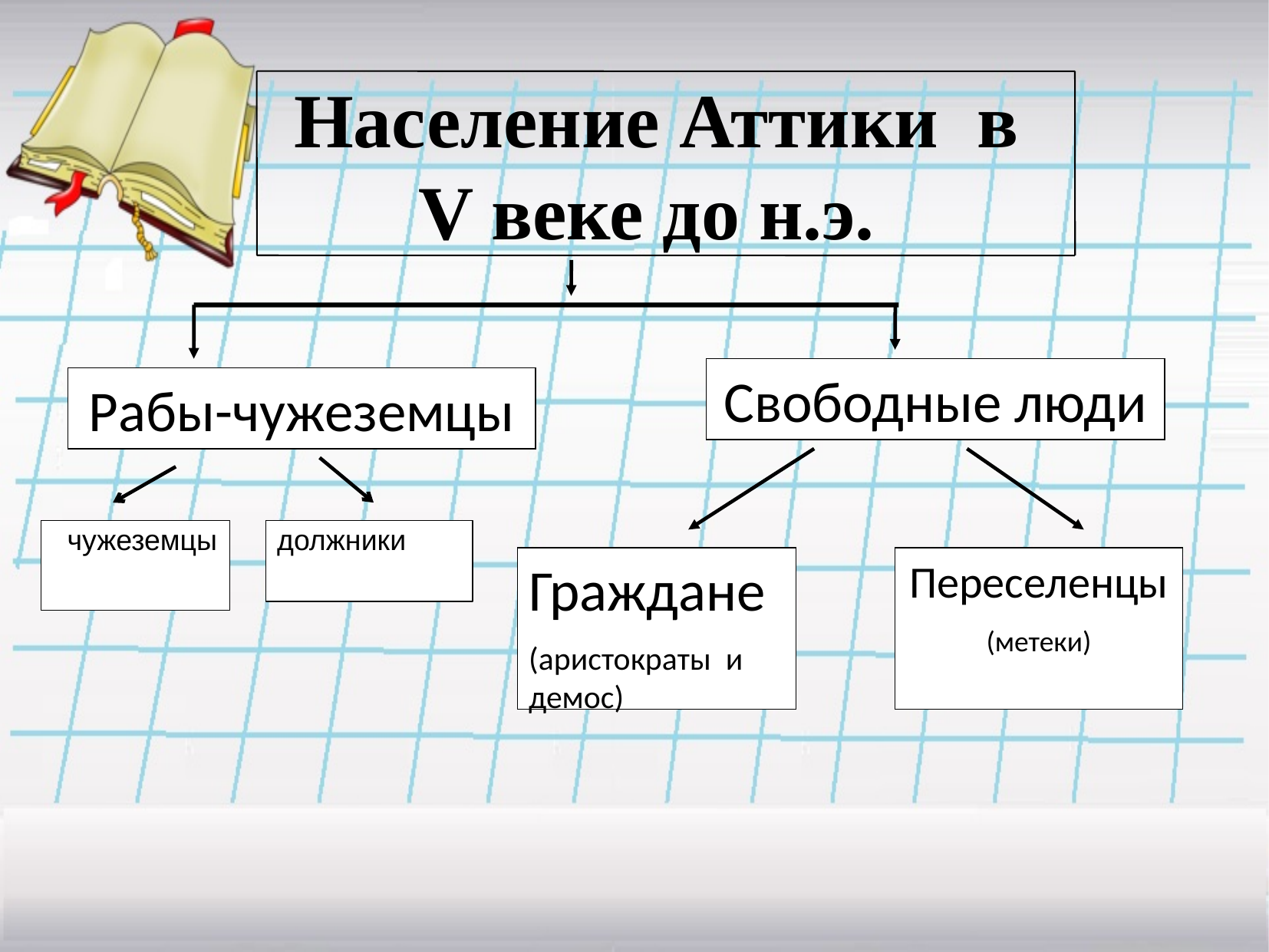

Население Аттики  в  V веке до н.э.

Свободные люди
Рабы-чужеземцы
ччужеземцы
должники
Граждане
(аристократы  и демос)‏
Переселенцы
(метеки)‏